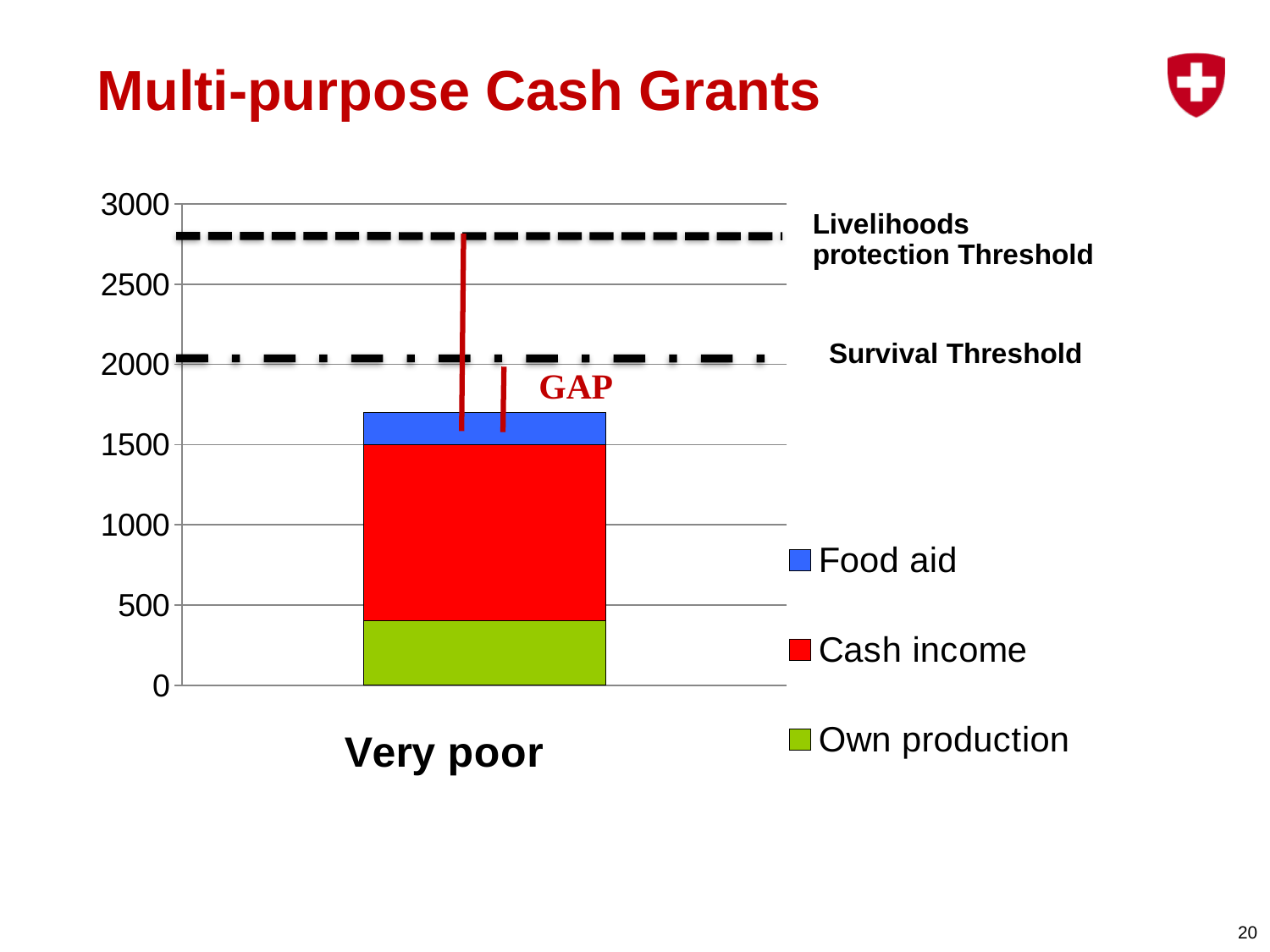

# Multi-purpose Cash Grants

### Chart

| Category | Own production | Cash income | Food aid |
|---|---|---|---|
20